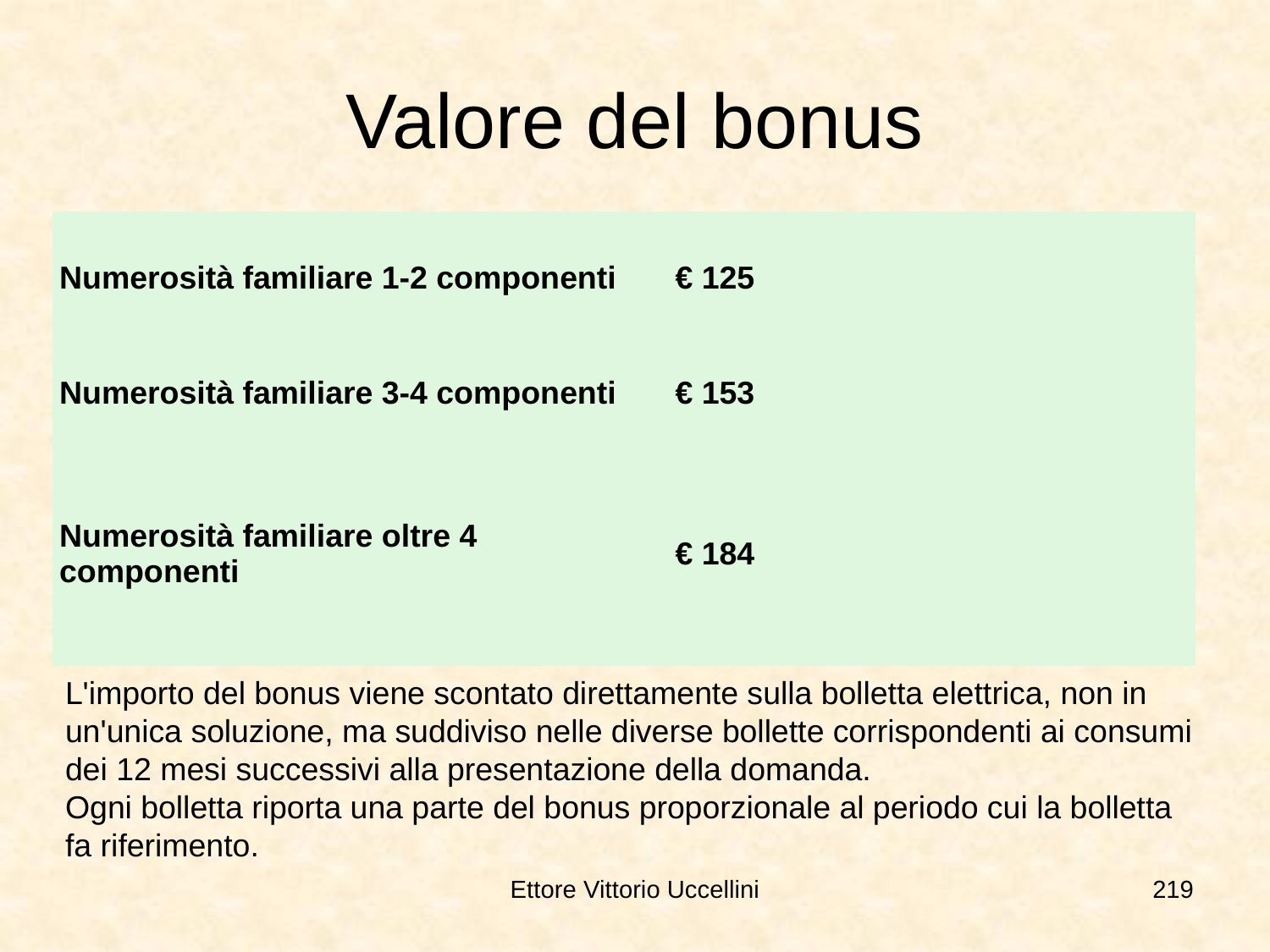

# Valore del bonus
| Numerosità familiare 1-2 componenti | € 125 |
| --- | --- |
| Numerosità familiare 3-4 componenti | € 153 |
| Numerosità familiare oltre 4 componenti | € 184 |
L'importo del bonus viene scontato direttamente sulla bolletta elettrica, non in un'unica soluzione, ma suddiviso nelle diverse bollette corrispondenti ai consumi dei 12 mesi successivi alla presentazione della domanda. 
Ogni bolletta riporta una parte del bonus proporzionale al periodo cui la bolletta fa riferimento.
Ettore Vittorio Uccellini
219